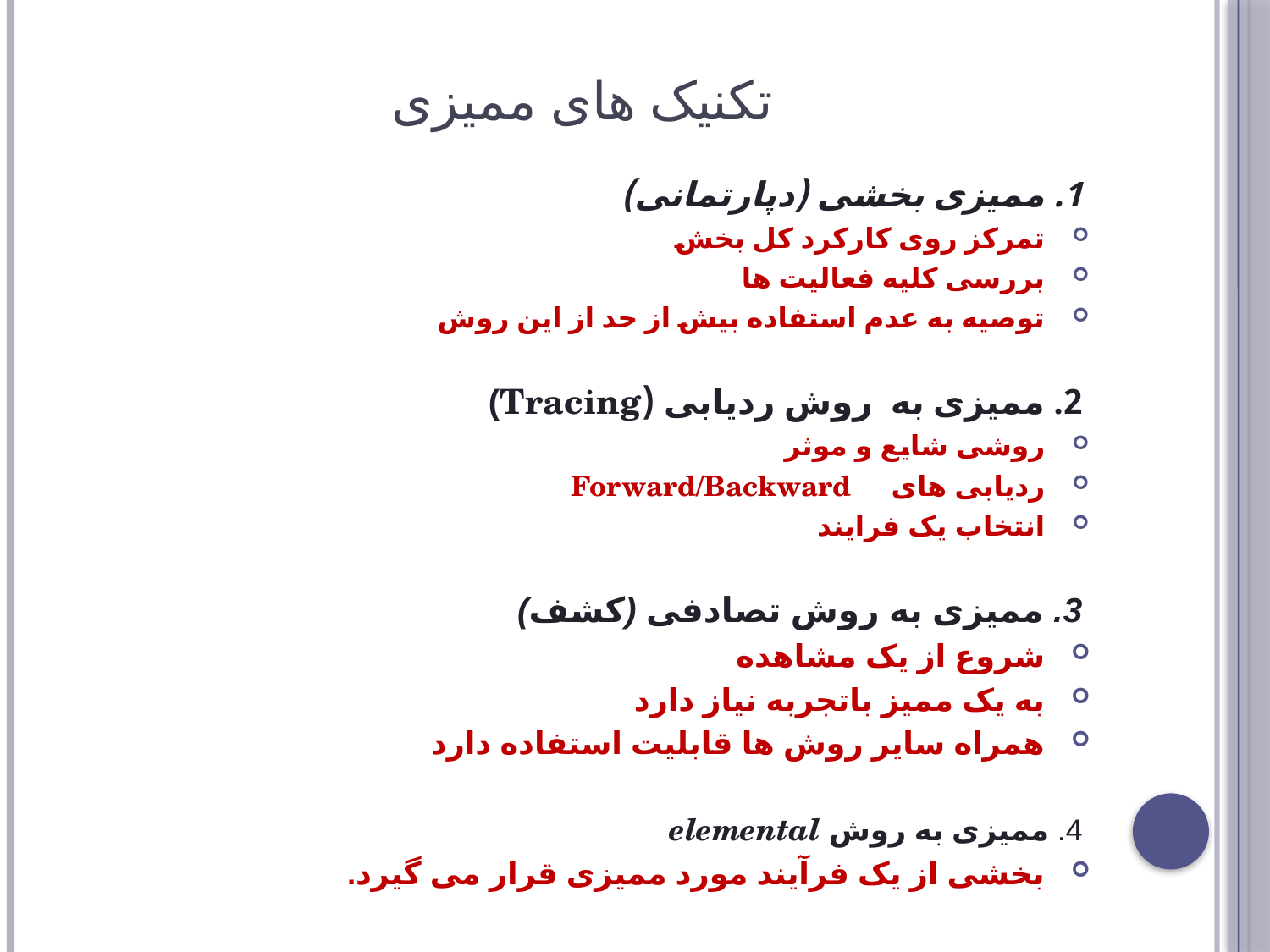

# تکنیک های ممیزی
1. مميزی بخشی (دپارتمانی)
تمرکز روی کارکرد کل بخش
بررسی کليه فعاليت ها
توصيه به عدم استفاده بيش از حد از اين روش

2. مميزی به  روش رديابی (Tracing)
روشی شايع و موثر
رديابی های     Forward/Backward
انتخاب يک فرايند

3. مميزی به روش تصادفی (کشف)
شروع از يک مشاهده
به يک مميز باتجربه نياز دارد
همراه ساير روش ها قابليت استفاده دارد

4. مميزی به روش elemental
بخشی از یک فرآیند مورد ممیزی قرار می گیرد.